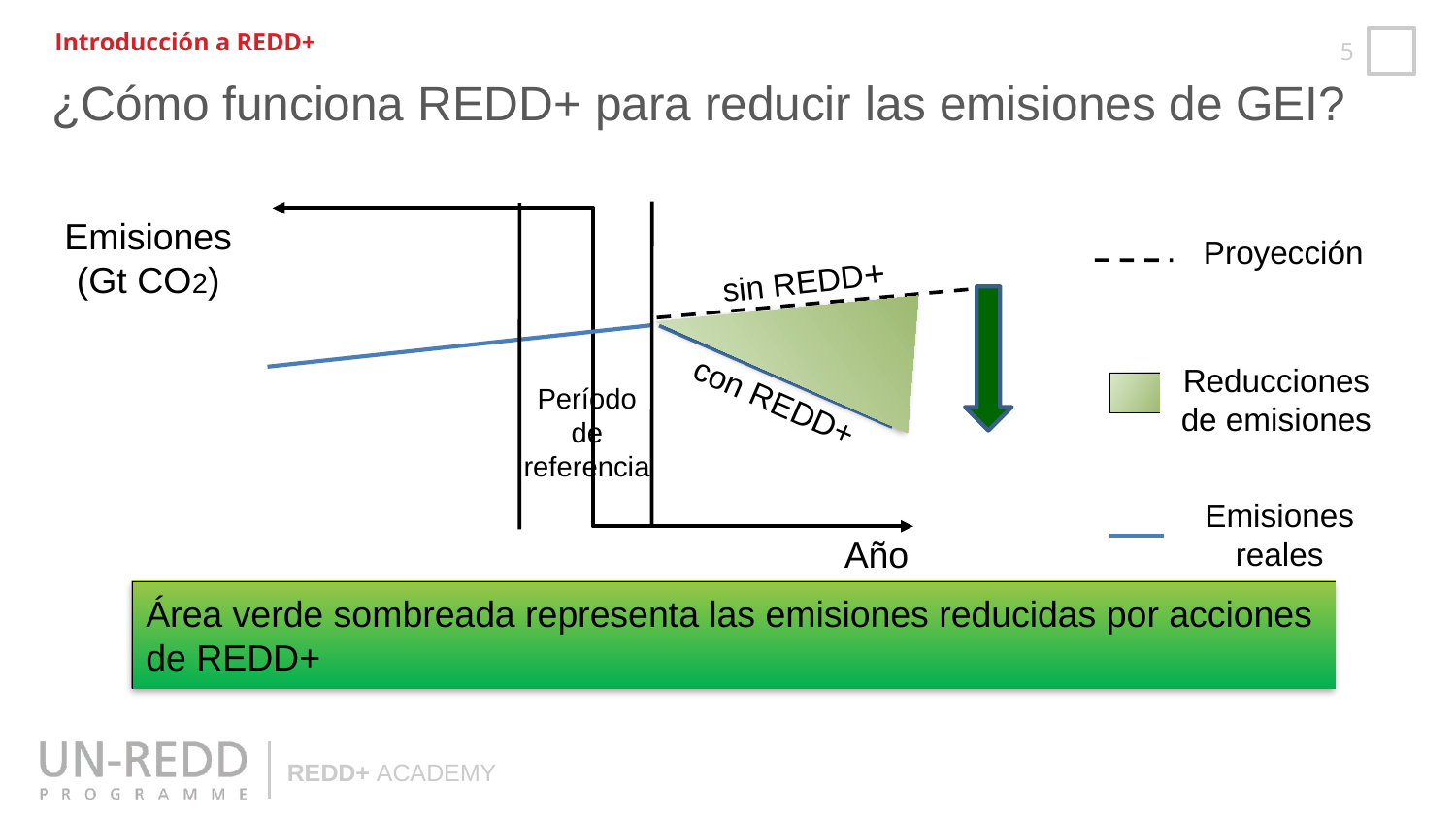

Introducción a REDD+
¿Cómo funciona REDD+ para reducir las emisiones de GEI?
Emisiones
(Gt CO2)
Período de referencia
Año
Proyección
sin REDD+

Reducciones de emisiones

Área verde sombreada representa las emisiones reducidas por acciones de REDD+
con REDD+
Emisiones reales